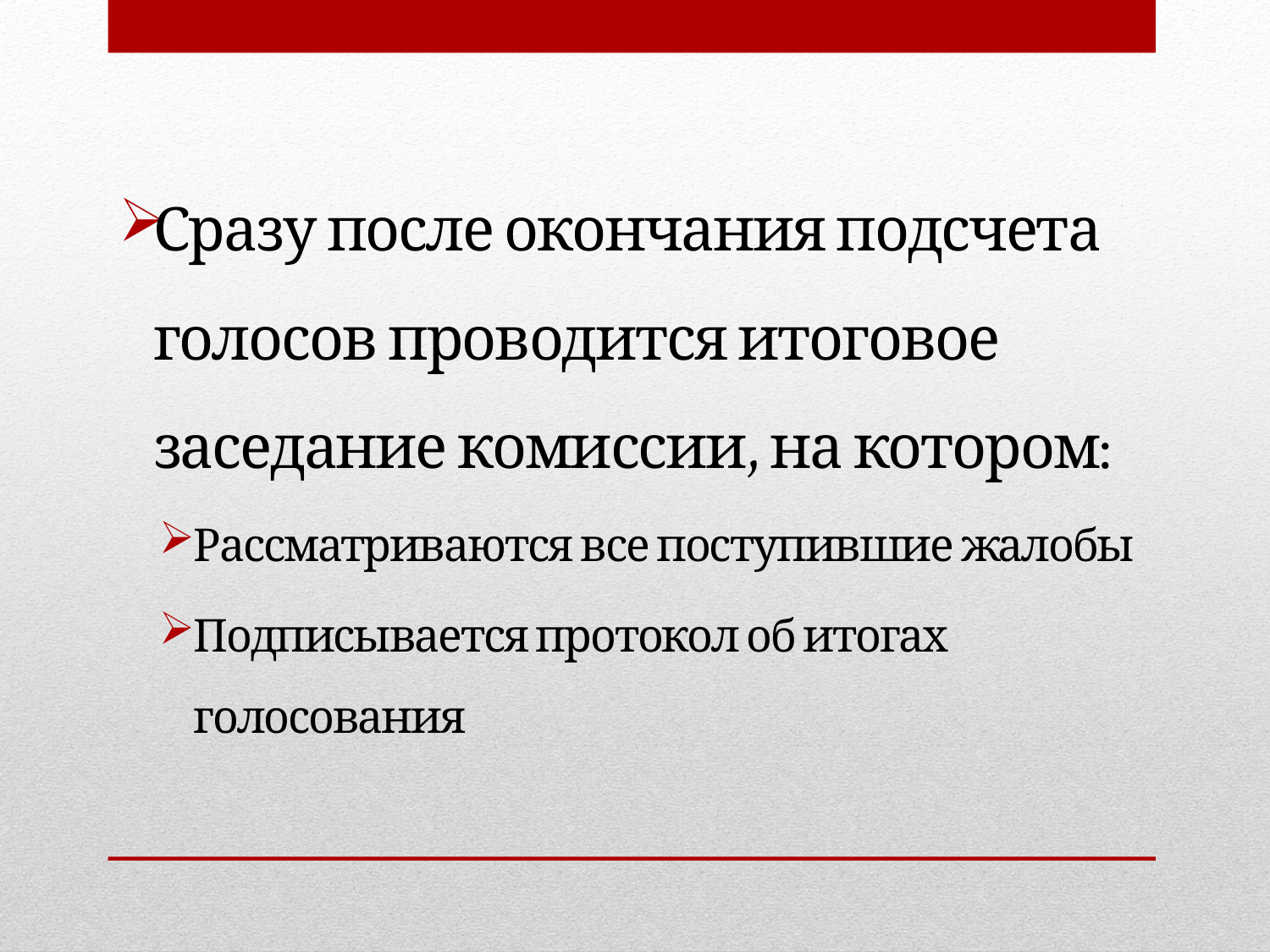

Сразу после окончания подсчета голосов проводится итоговое заседание комиссии, на котором:
Рассматриваются все поступившие жалобы
Подписывается протокол об итогах голосования